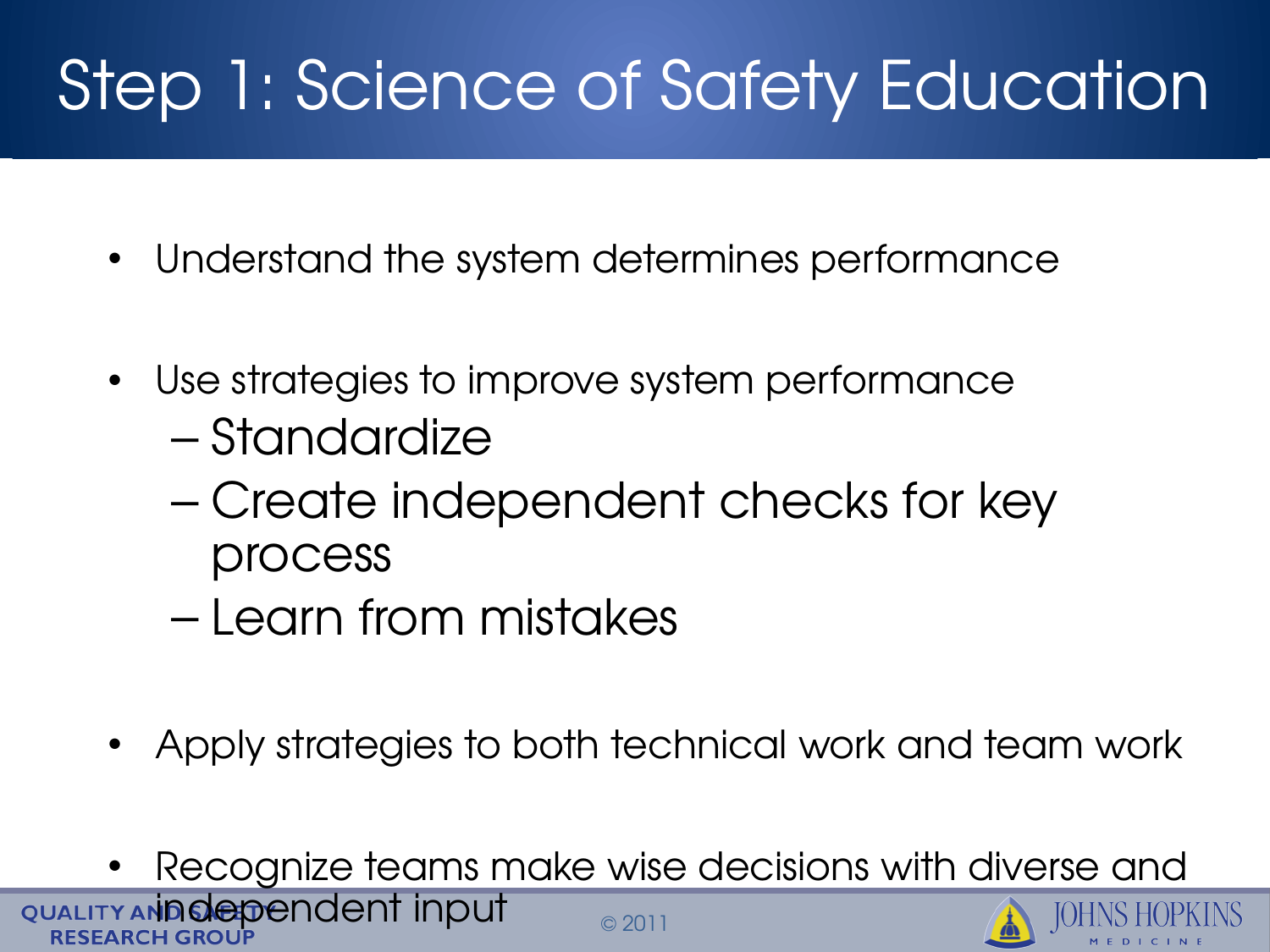

# Step 1: Science of Safety Education
Understand the system determines performance

Use strategies to improve system performance
Standardize
Create independent checks for key process
Learn from mistakes

Apply strategies to both technical work and team work

Recognize teams make wise decisions with diverse and independent input

http://www.safercare.net/OTCSBSI/Staff_Training/Staff_Training.html